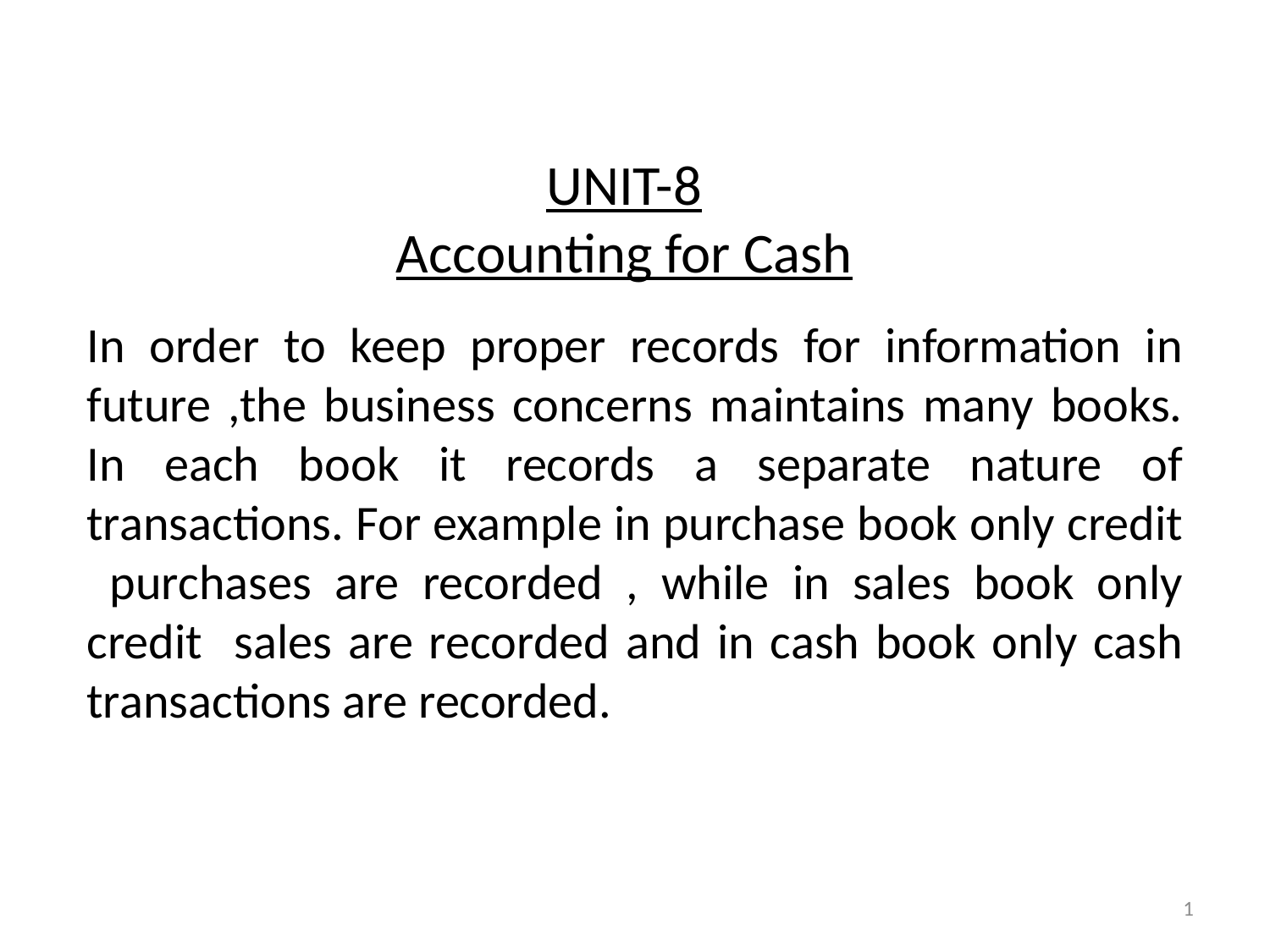

# UNIT-8 Accounting for Cash
In order to keep proper records for information in future ,the business concerns maintains many books. In each book it records a separate nature of transactions. For example in purchase book only credit  purchases are recorded , while in sales book only credit  sales are recorded and in cash book only cash transactions are recorded.

1